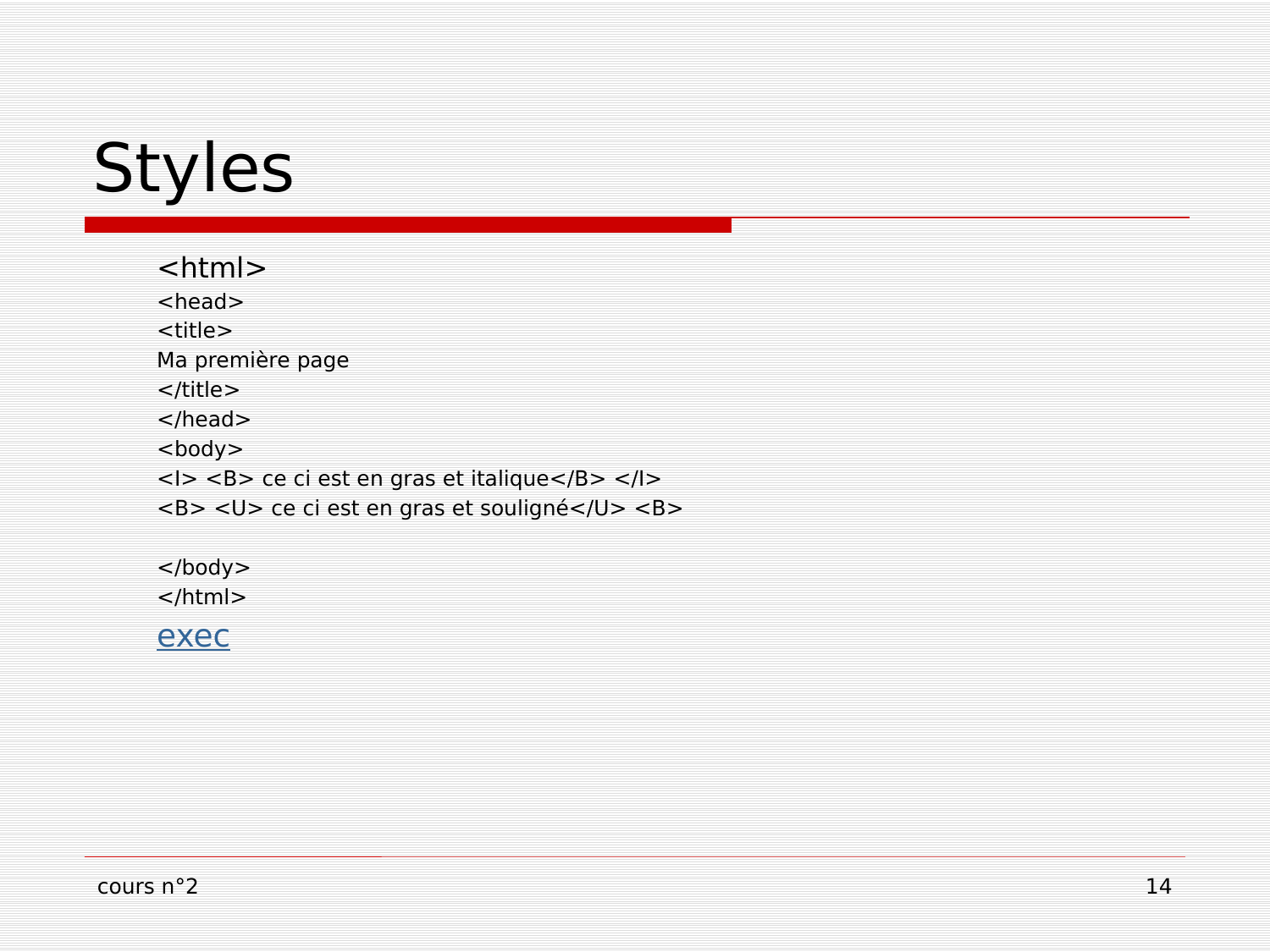

# Styles
<html>
<head>
<title>
Ma première page
</title>
</head>
<body>
<I> <B> ce ci est en gras et italique</B> </I>
<B> <U> ce ci est en gras et souligné</U> <B>

</body>
</html>
exec
cours n°2
14